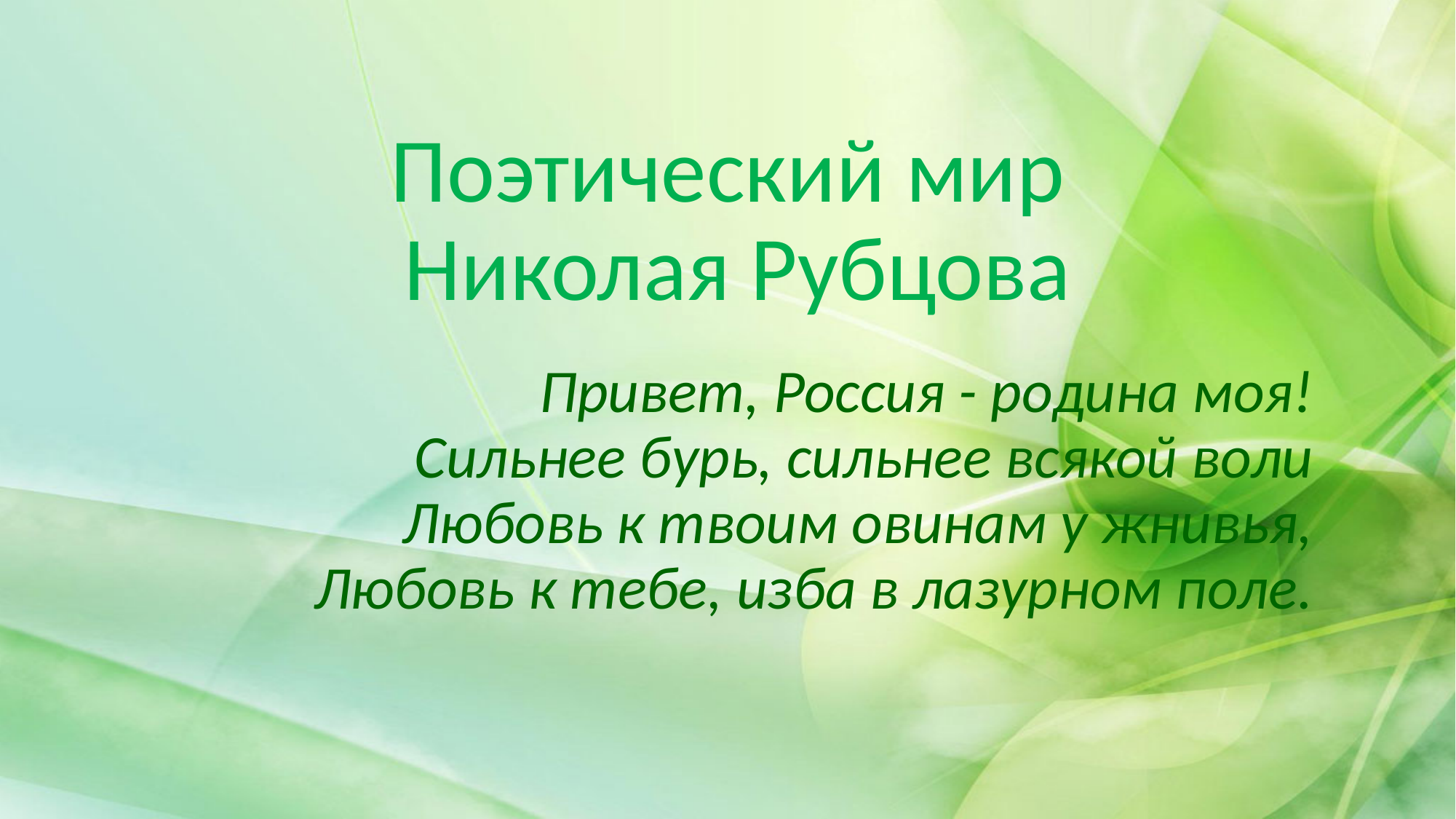

# Поэтический мир Николая Рубцова
Привет, Россия - родина моя!
Сильнее бурь, сильнее всякой воли
Любовь к твоим овинам у жнивья,
Любовь к тебе, изба в лазурном поле.